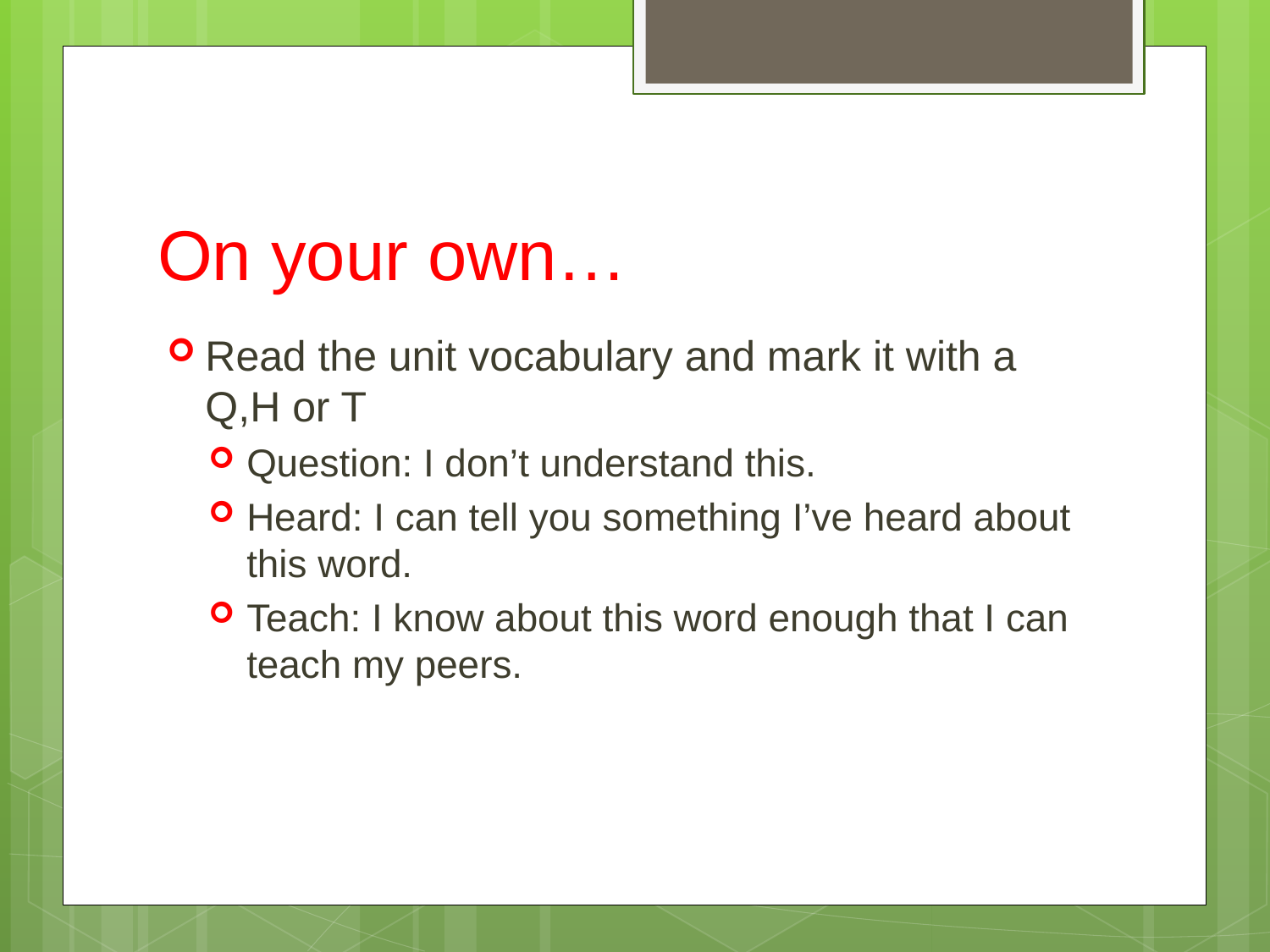

# On your own…
Read the unit vocabulary and mark it with a Q,H or T
Question: I don’t understand this.
Heard: I can tell you something I’ve heard about this word.
Teach: I know about this word enough that I can teach my peers.